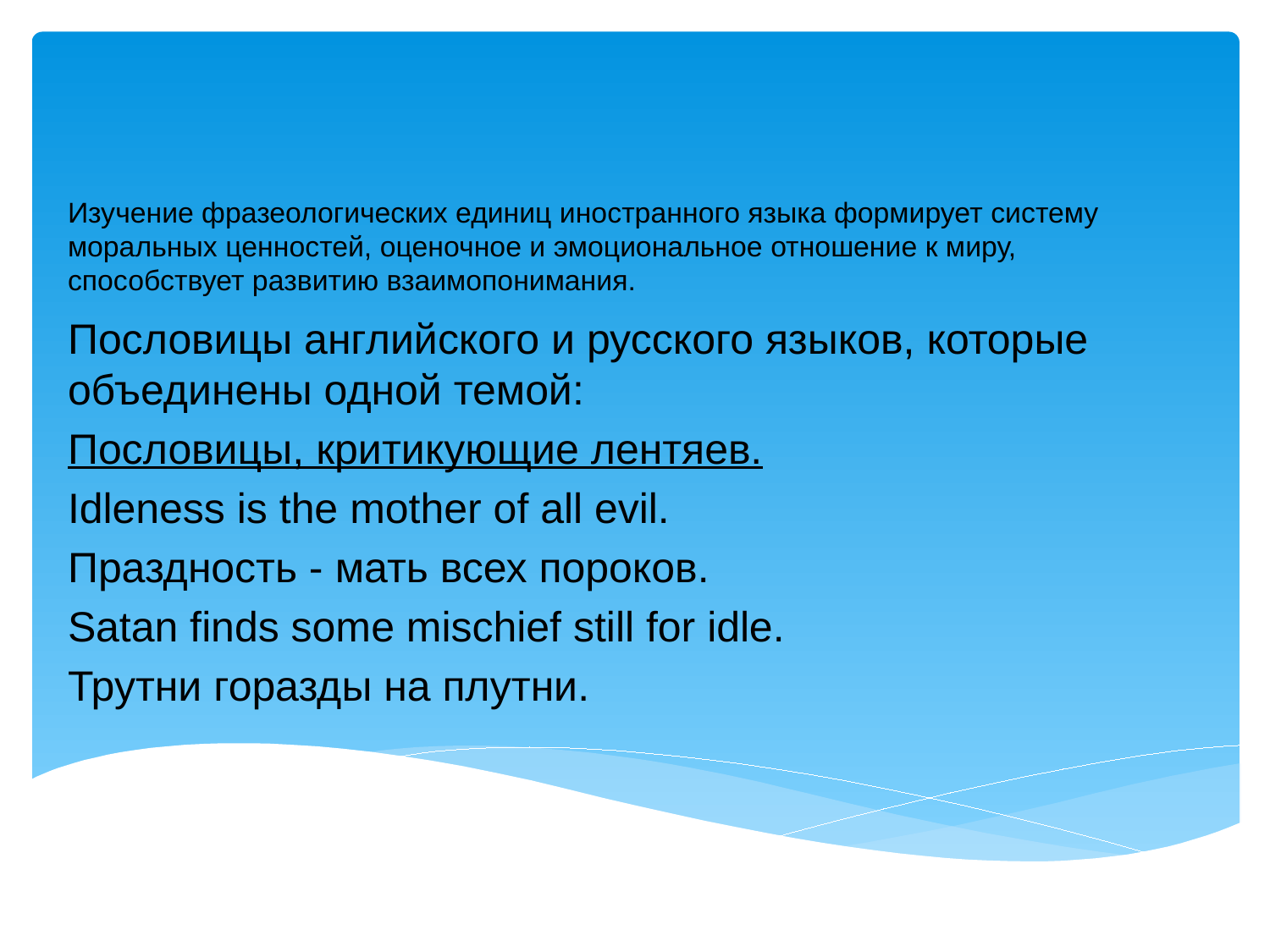

# Изучение фразеологических единиц иностранного языка формирует систему моральных ценностей, оценочное и эмоциональное отношение к миру, способствует развитию взаимопонимания.

Пословицы английского и русского языков, которые объединены одной темой:
Пословицы, критикующие лентяев.
Idleness is the mother of all evil.
Праздность - мать всех пороков.
Satan finds some mischief still for idle.
Трутни горазды на плутни.